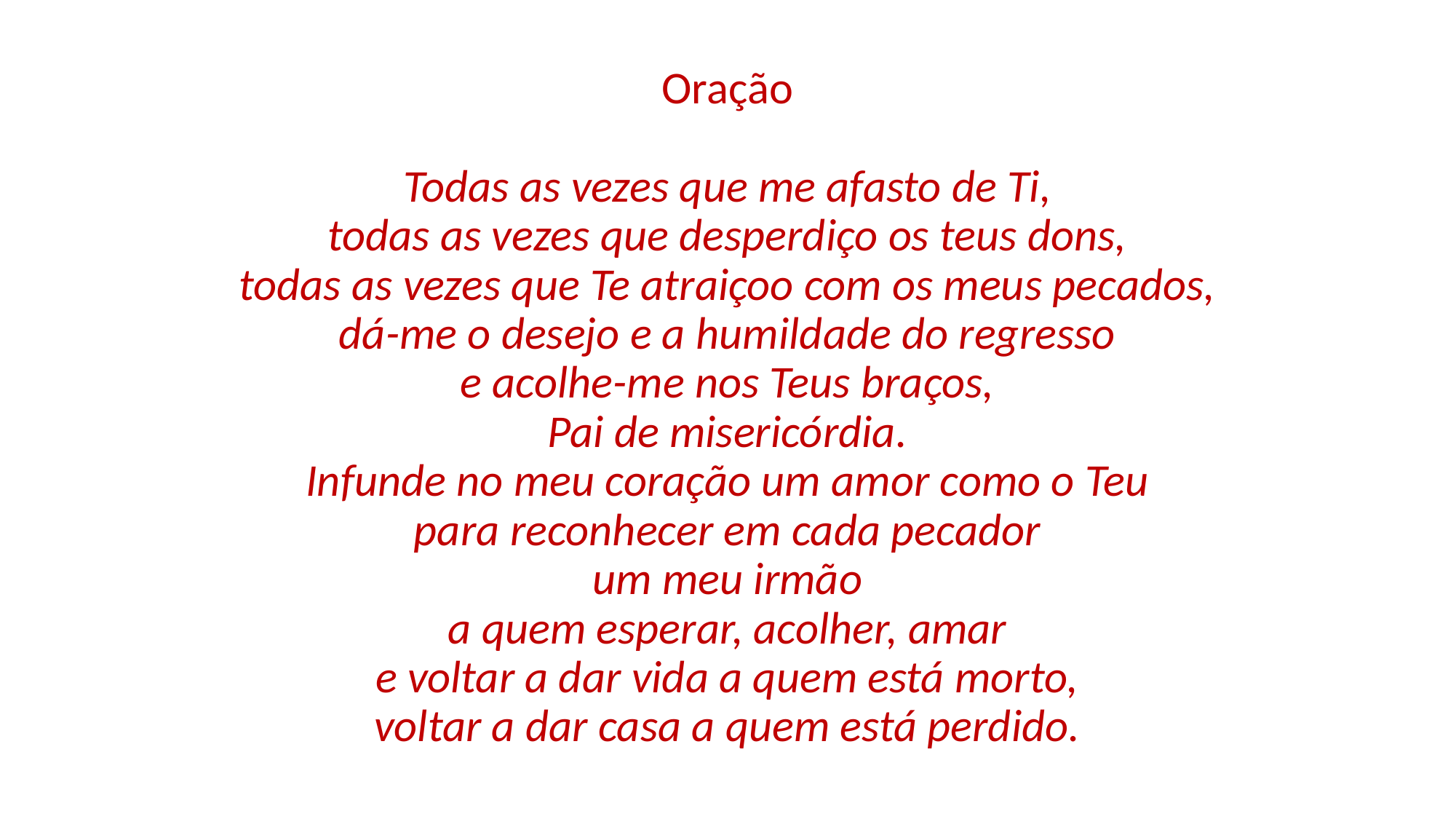

# Oração Todas as vezes que me afasto de Ti, todas as vezes que desperdiço os teus dons, todas as vezes que Te atraiçoo com os meus pecados, dá-me o desejo e a humildade do regresso e acolhe-me nos Teus braços, Pai de misericórdia. Infunde no meu coração um amor como o Teu para reconhecer em cada pecador um meu irmão a quem esperar, acolher, amar e voltar a dar vida a quem está morto, voltar a dar casa a quem está perdido.